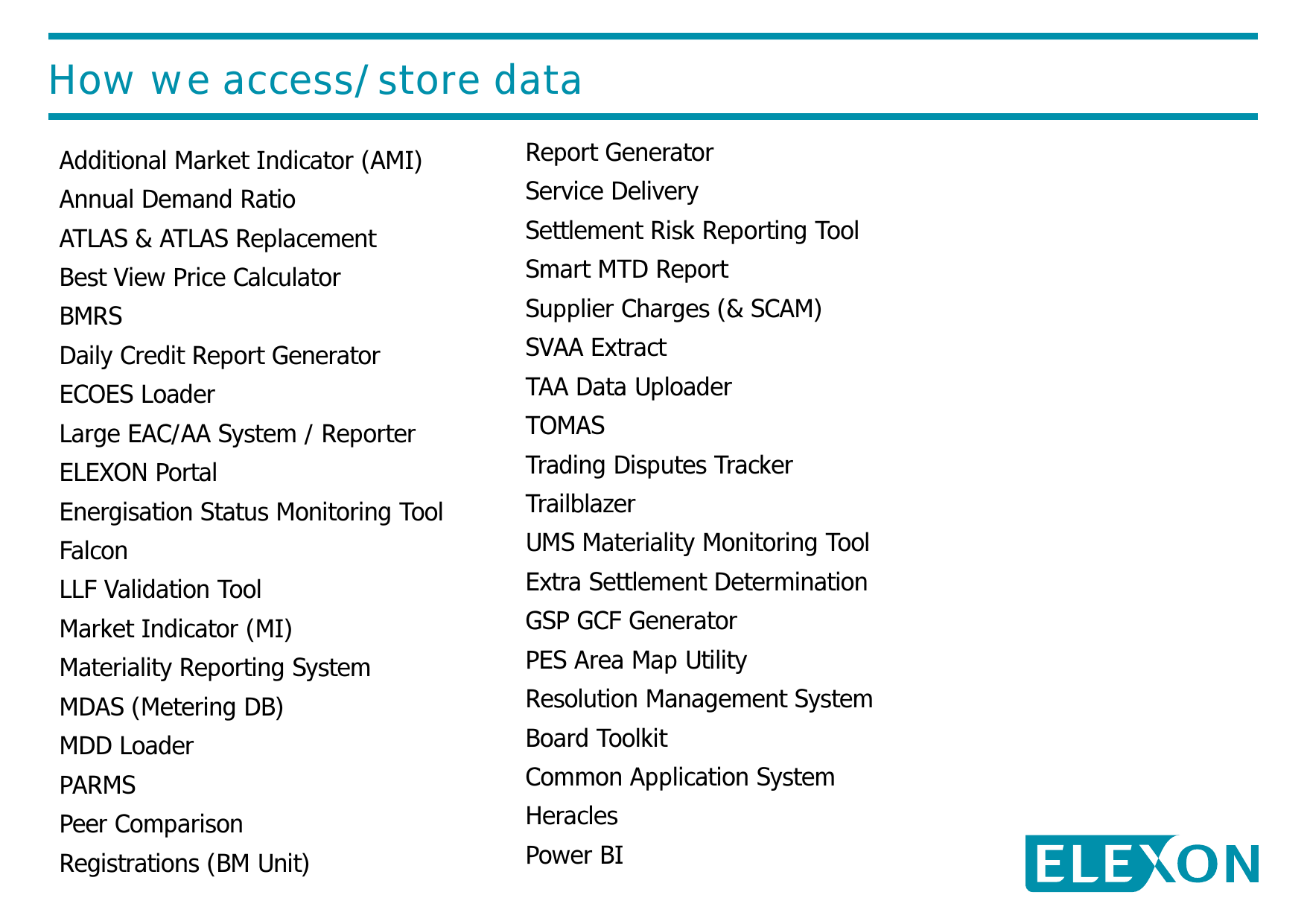

# How we access/store data
Report Generator
Service Delivery
Settlement Risk Reporting Tool
Smart MTD Report
Supplier Charges (& SCAM)
SVAA Extract
TAA Data Uploader
TOMAS
Trading Disputes Tracker
Trailblazer
UMS Materiality Monitoring Tool
Extra Settlement Determination
GSP GCF Generator
PES Area Map Utility
Resolution Management System
Board Toolkit
Common Application System
Heracles
Power BI
Additional Market Indicator (AMI)
Annual Demand Ratio
ATLAS & ATLAS Replacement
Best View Price Calculator
BMRS
Daily Credit Report Generator
ECOES Loader
Large EAC/AA System / Reporter
ELEXON Portal
Energisation Status Monitoring Tool
Falcon
LLF Validation Tool
Market Indicator (MI)
Materiality Reporting System
MDAS (Metering DB)
MDD Loader
PARMS
Peer Comparison
Registrations (BM Unit)